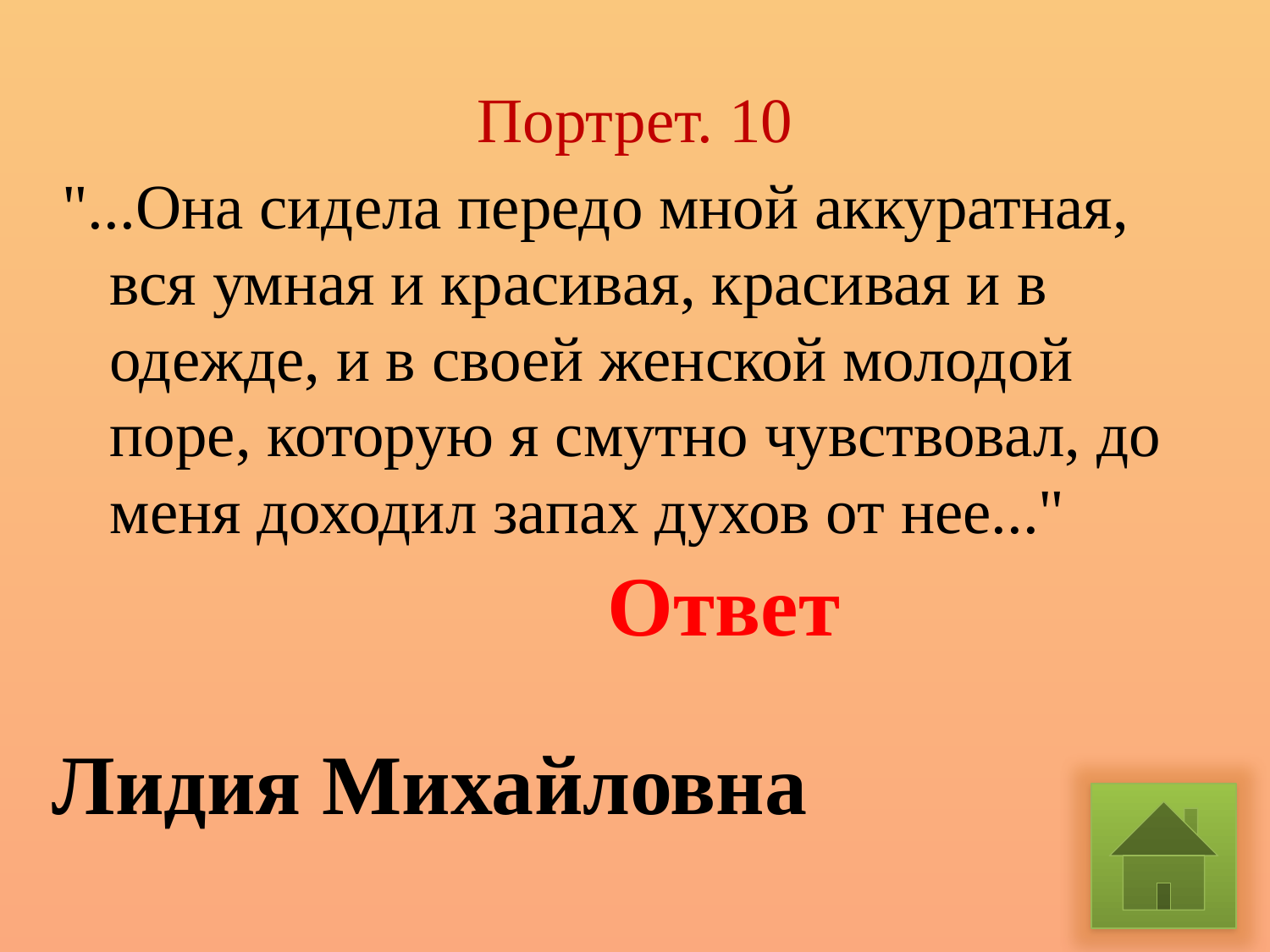

# Портрет. 10
"...Она сидела передо мной аккуратная, вся умная и красивая, красивая и в одежде, и в своей женской молодой поре, которую я смутно чувствовал, до меня доходил запах духов от нее..."
Ответ
Лидия Михайловна